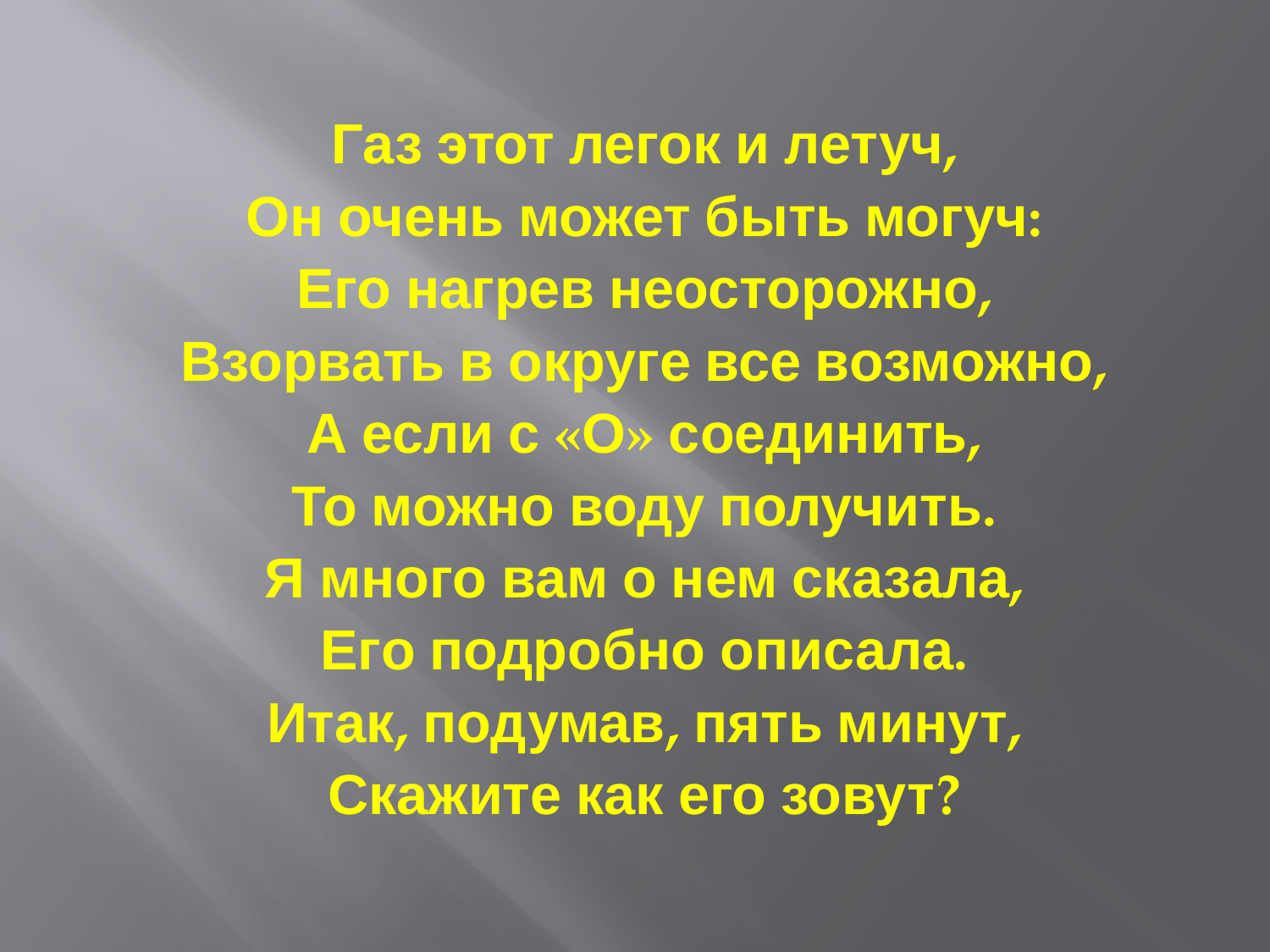

#
Газ этот легок и летуч,
Он очень может быть могуч:
Его нагрев неосторожно,
Взорвать в округе все возможно,
А если с «О» соединить,
То можно воду получить.
Я много вам о нем сказала,
Его подробно описала.
Итак, подумав, пять минут,
Скажите как его зовут?